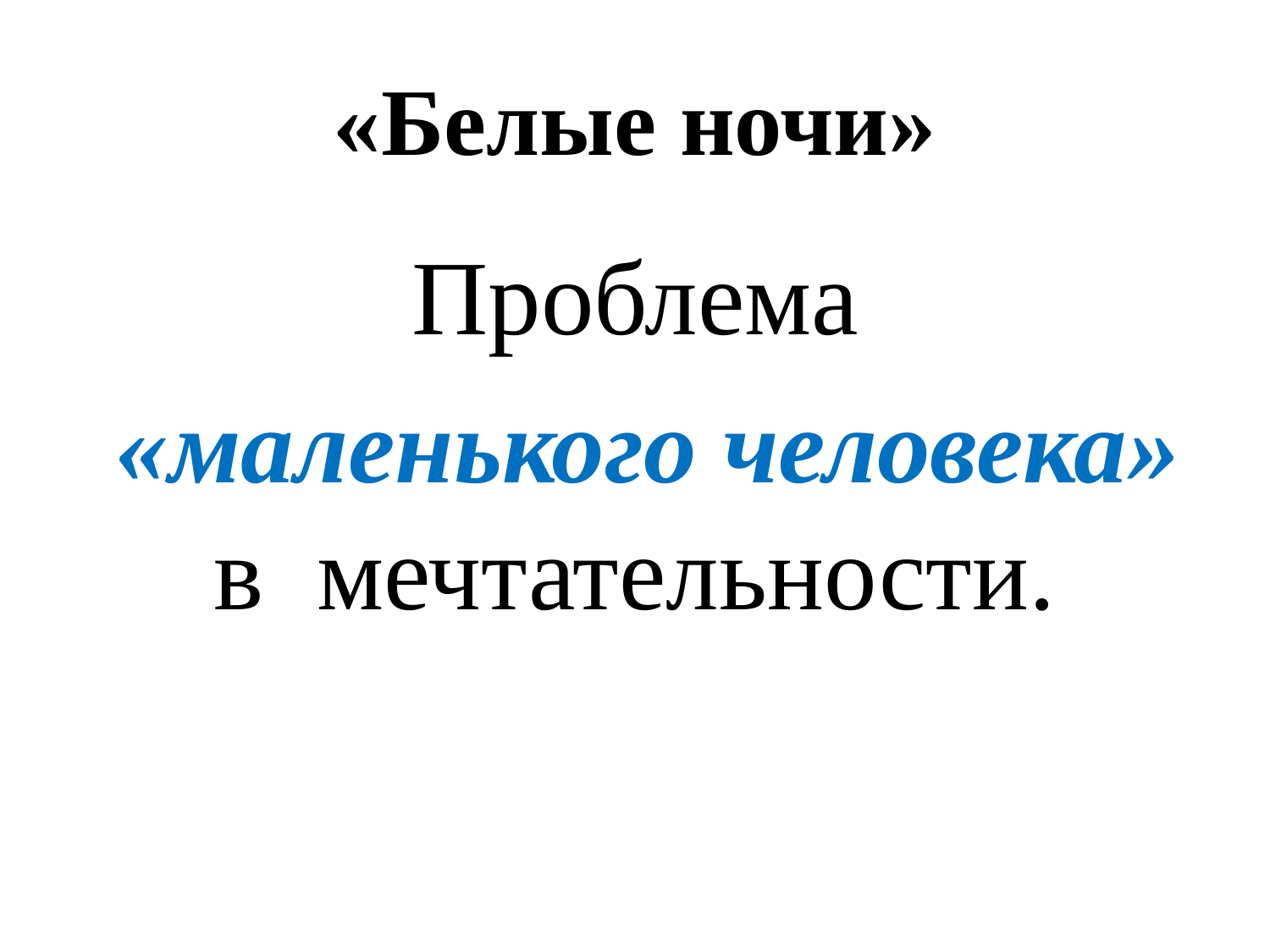

# «Белые ночи»
Проблема
 «маленького человека» в  мечтательности.